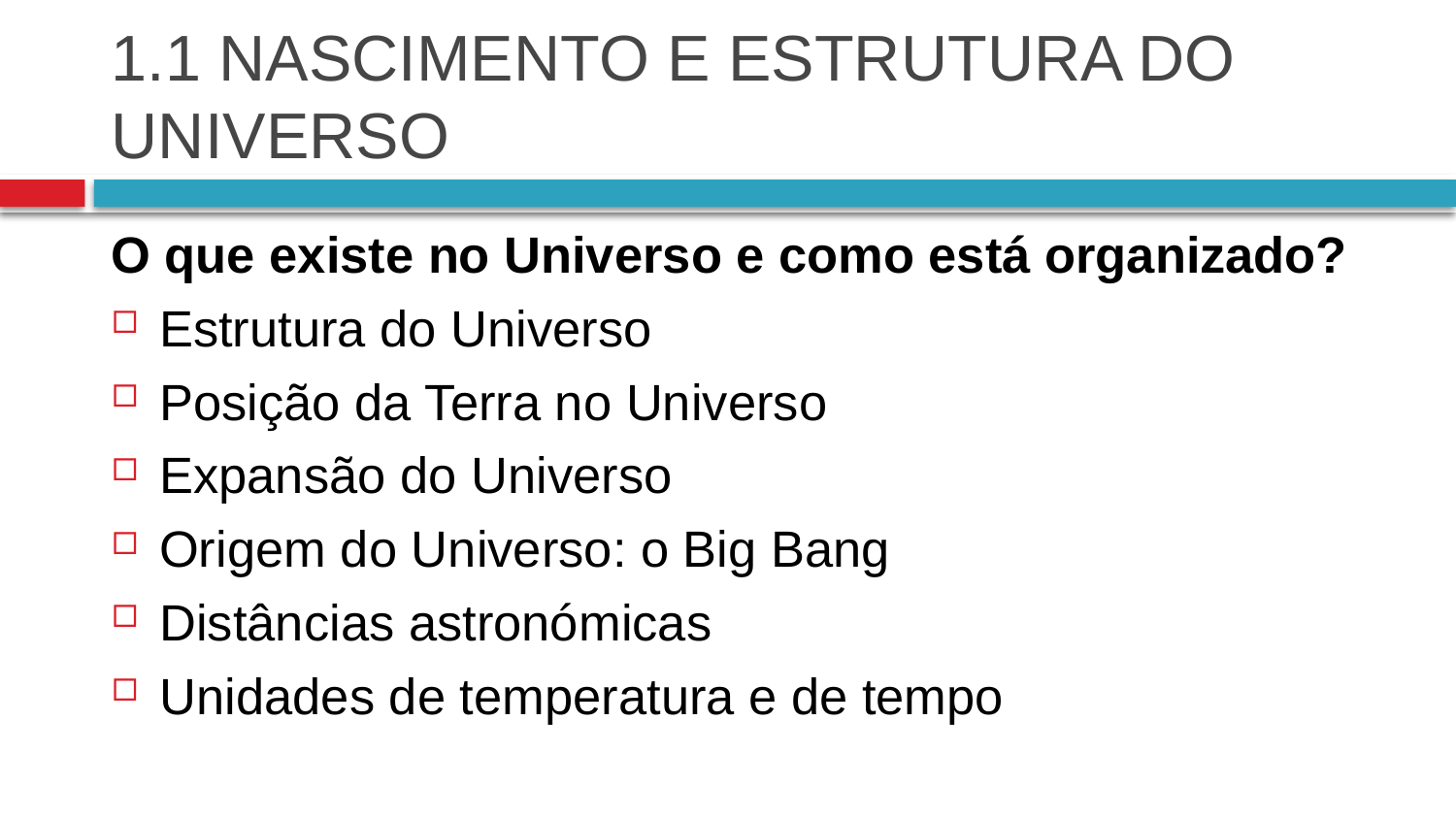

# 1.1 NASCIMENTO E ESTRUTURA DO UNIVERSO
O que existe no Universo e como está organizado?
Estrutura do Universo
Posição da Terra no Universo
Expansão do Universo
Origem do Universo: o Big Bang
Distâncias astronómicas
Unidades de temperatura e de tempo